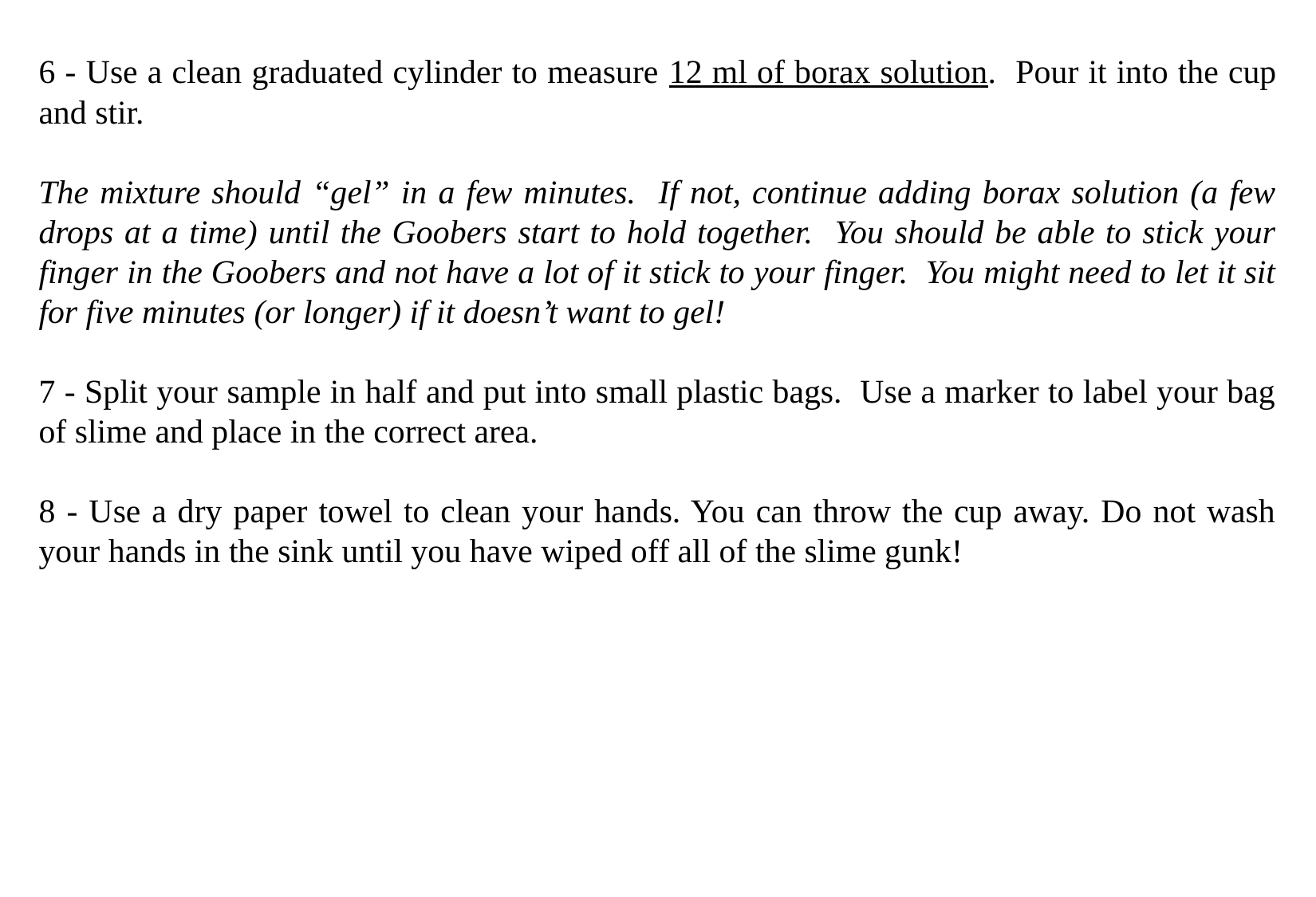

6 - Use a clean graduated cylinder to measure 12 ml of borax solution.  Pour it into the cup and stir.

The mixture should “gel” in a few minutes.  If not, continue adding borax solution (a few drops at a time) until the Goobers start to hold together.  You should be able to stick your finger in the Goobers and not have a lot of it stick to your finger.  You might need to let it sit for five minutes (or longer) if it doesn’t want to gel!

7 - Split your sample in half and put into small plastic bags.  Use a marker to label your bag of slime and place in the correct area.

8 - Use a dry paper towel to clean your hands. You can throw the cup away. Do not wash your hands in the sink until you have wiped off all of the slime gunk!